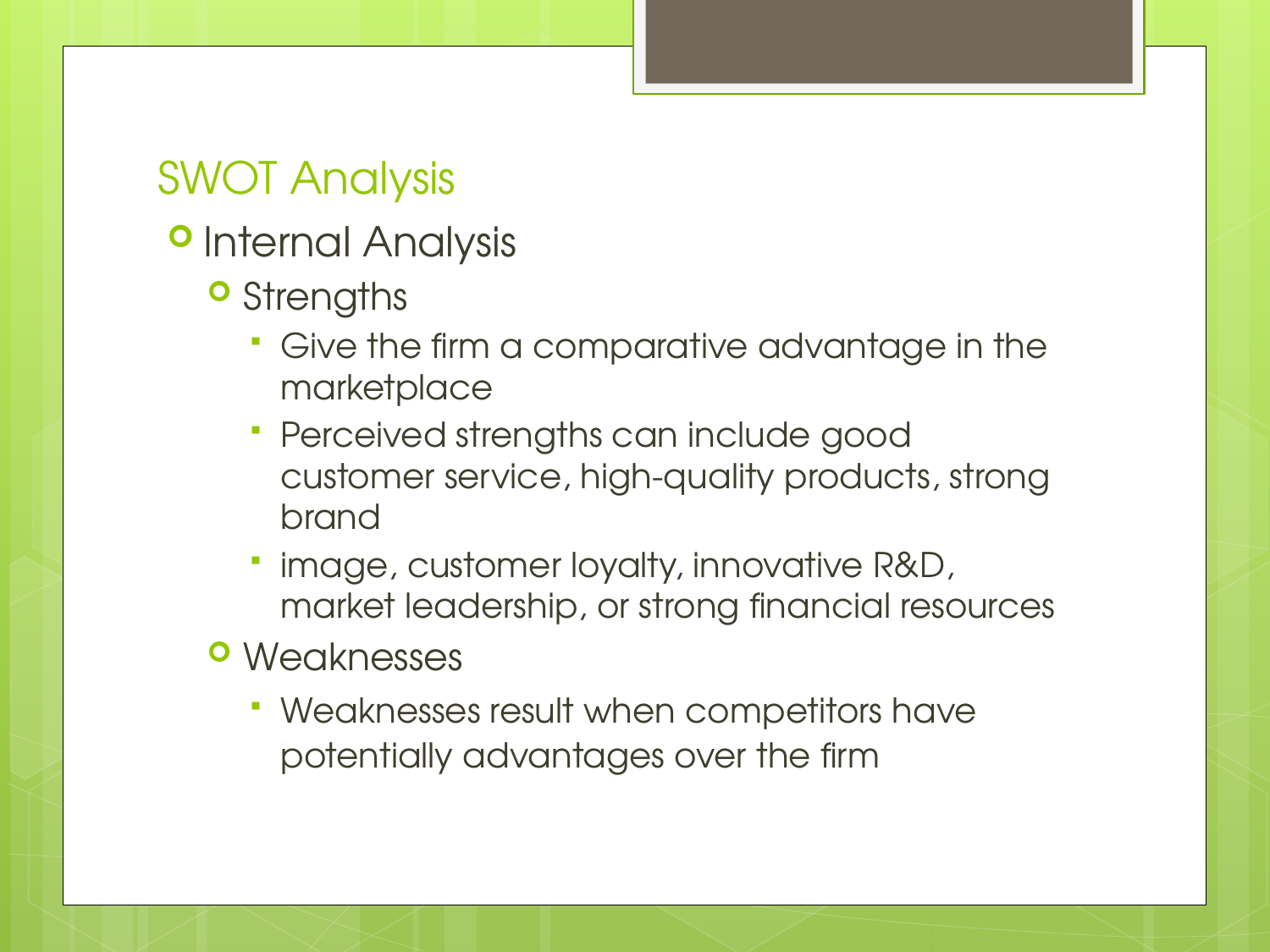

# SWOT Analysis
Internal Analysis
Strengths
Give the firm a comparative advantage in the marketplace
Perceived strengths can include good customer service, high-quality products, strong brand
image, customer loyalty, innovative R&D, market leadership, or strong financial resources
Weaknesses
Weaknesses result when competitors have potentially advantages over the firm